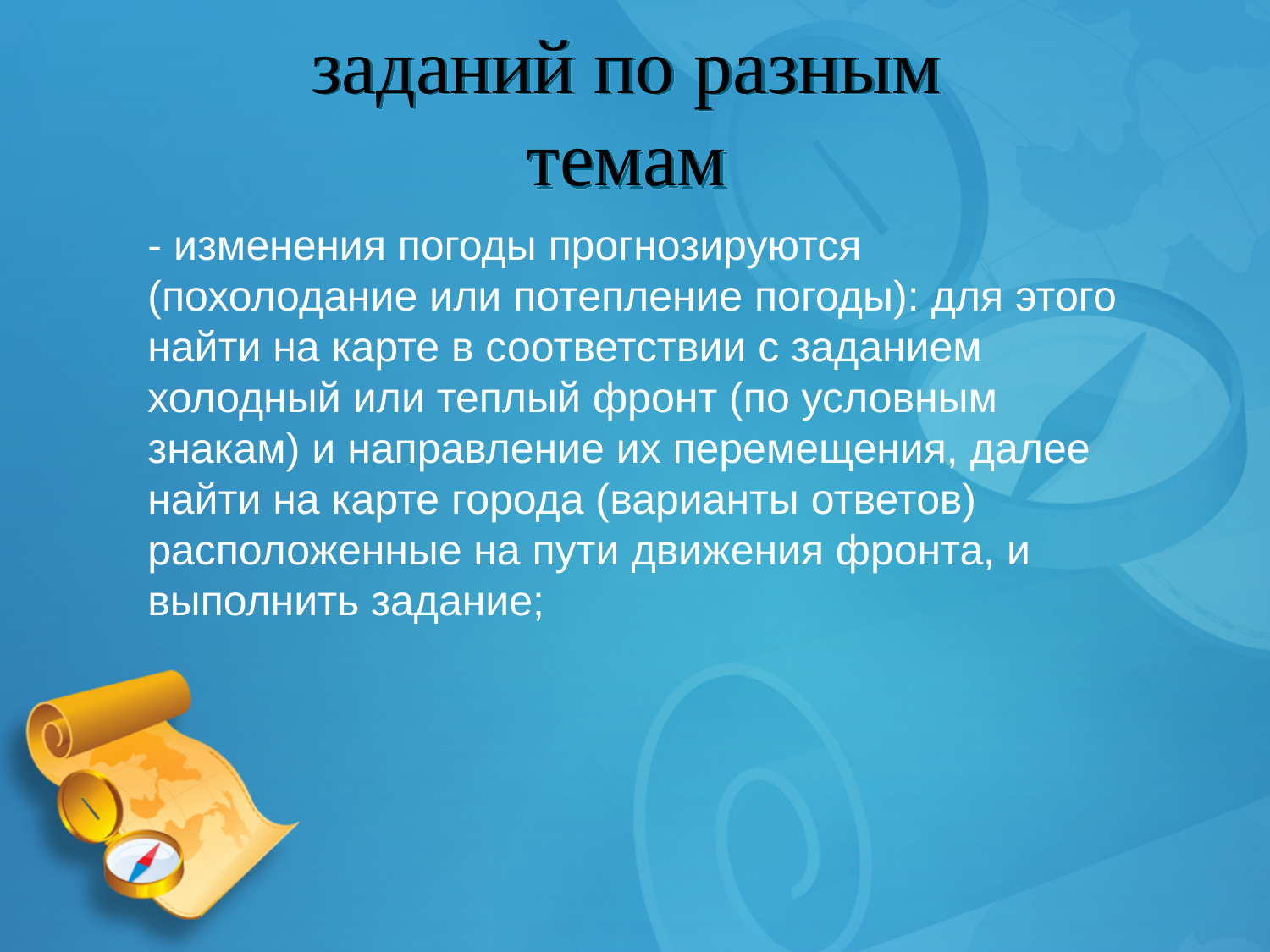

# заданий по разным темам
- изменения погоды прогнозируются (похолодание или потепление погоды): для этого найти на карте в соответствии с заданием холодный или теплый фронт (по условным знакам) и направление их перемещения, далее найти на карте города (варианты ответов) расположенные на пути движения фронта, и выполнить задание;